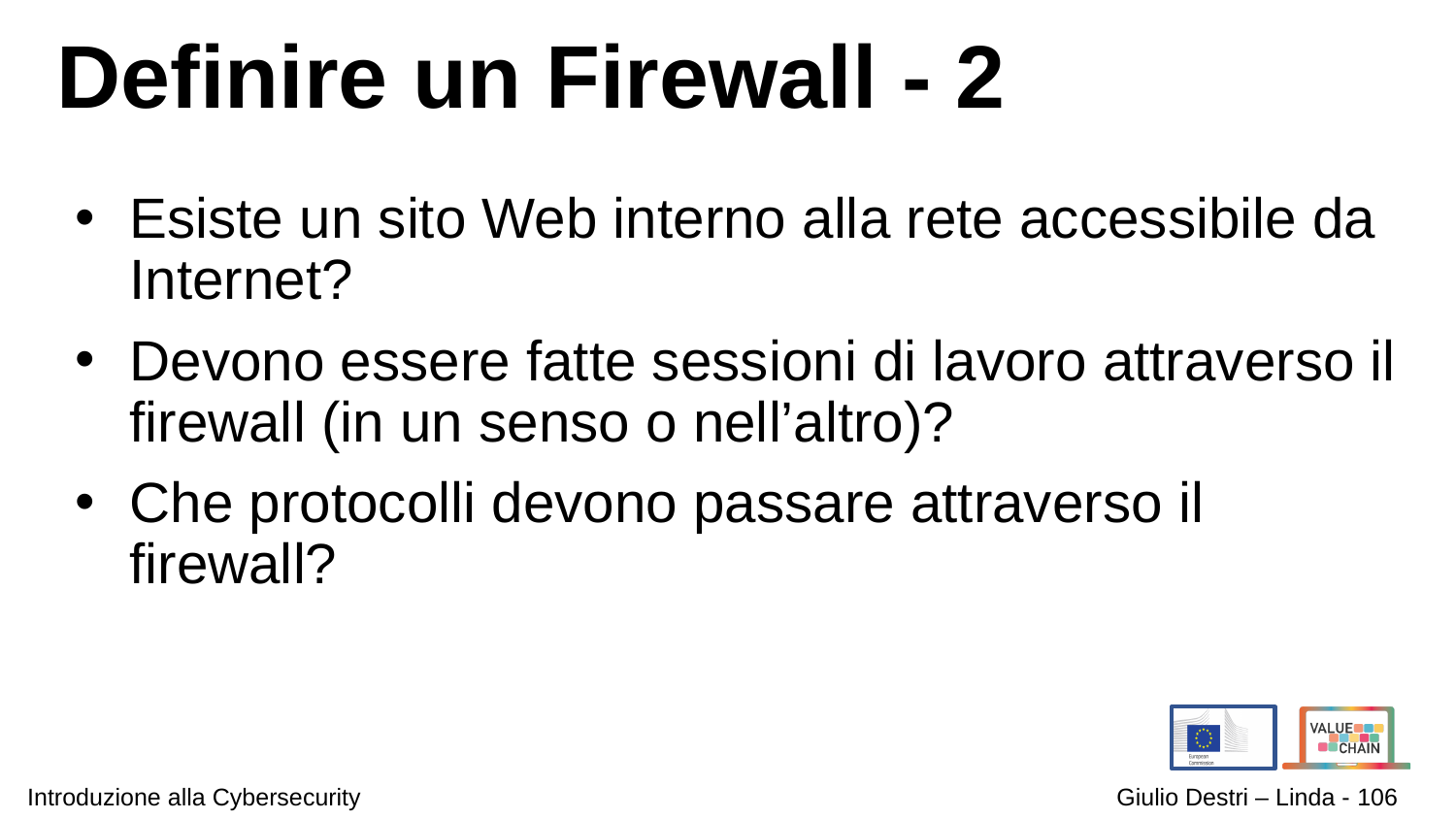

# Definire un Firewall - 2
Esiste un sito Web interno alla rete accessibile da Internet?
Devono essere fatte sessioni di lavoro attraverso il firewall (in un senso o nell’altro)?
Che protocolli devono passare attraverso il firewall?